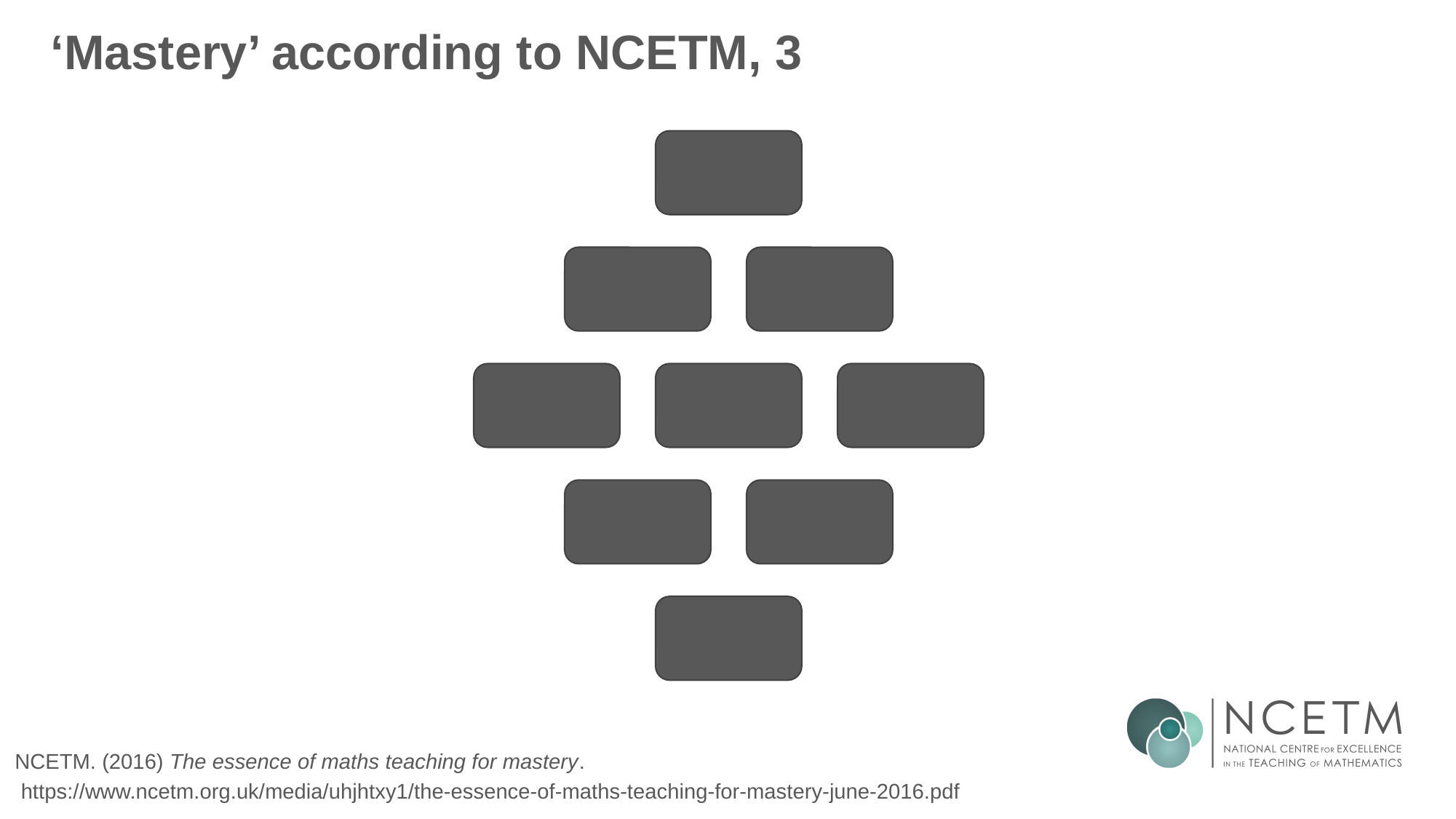

# ‘Mastery’ according to NCETM, 3

NCETM. (2016) The essence of maths teaching for mastery.
 https://www.ncetm.org.uk/media/uhjhtxy1/the-essence-of-maths-teaching-for-mastery-june-2016.pdf